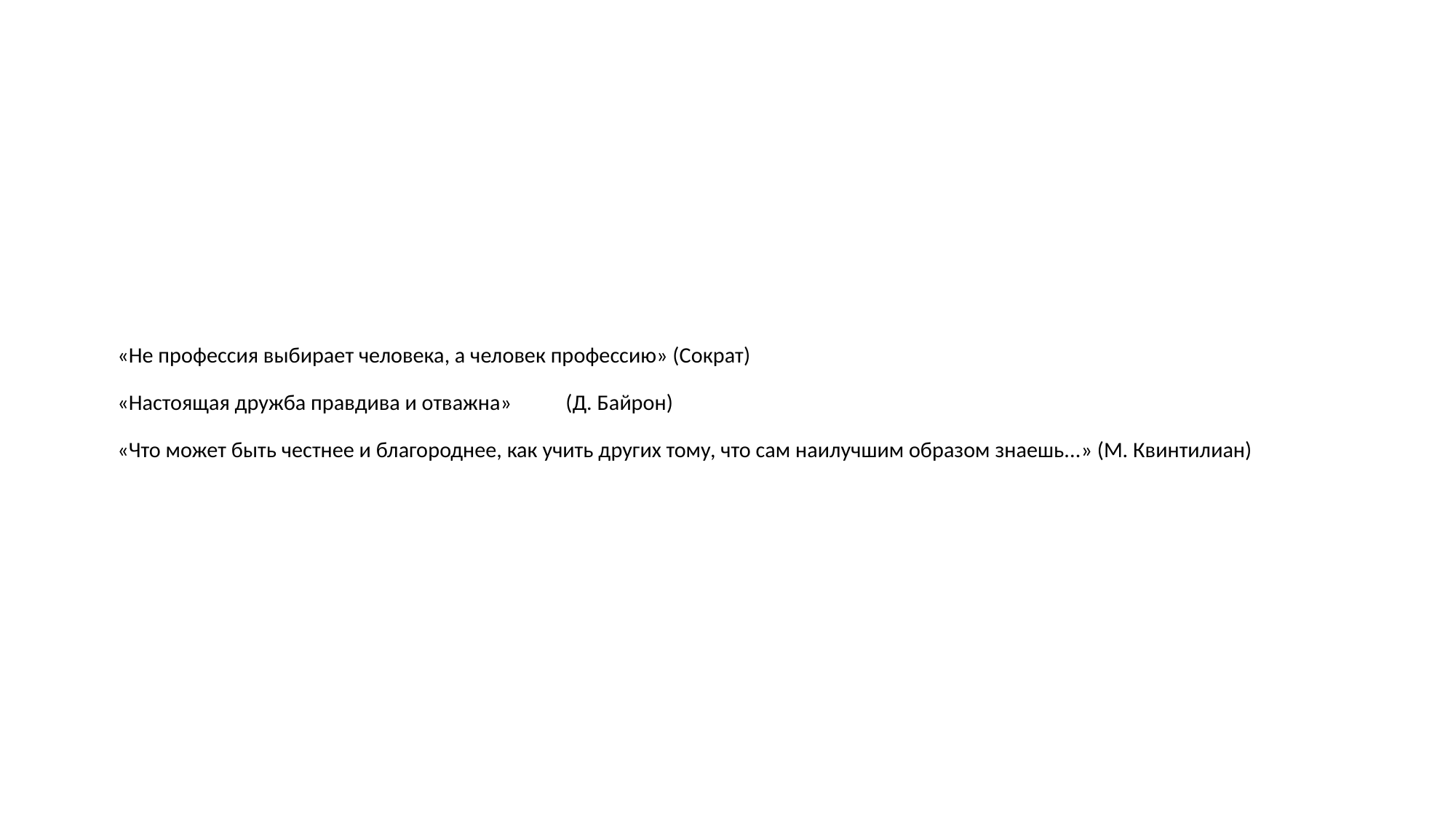

# «Не профессия выбирает человека, а человек профессию» (Сократ) «Настоящая дружба правдива и отважна»           (Д. Байрон) «Что может быть честнее и благороднее, как учить других тому, что сам наилучшим образом знаешь...» (М. Квинтилиан)